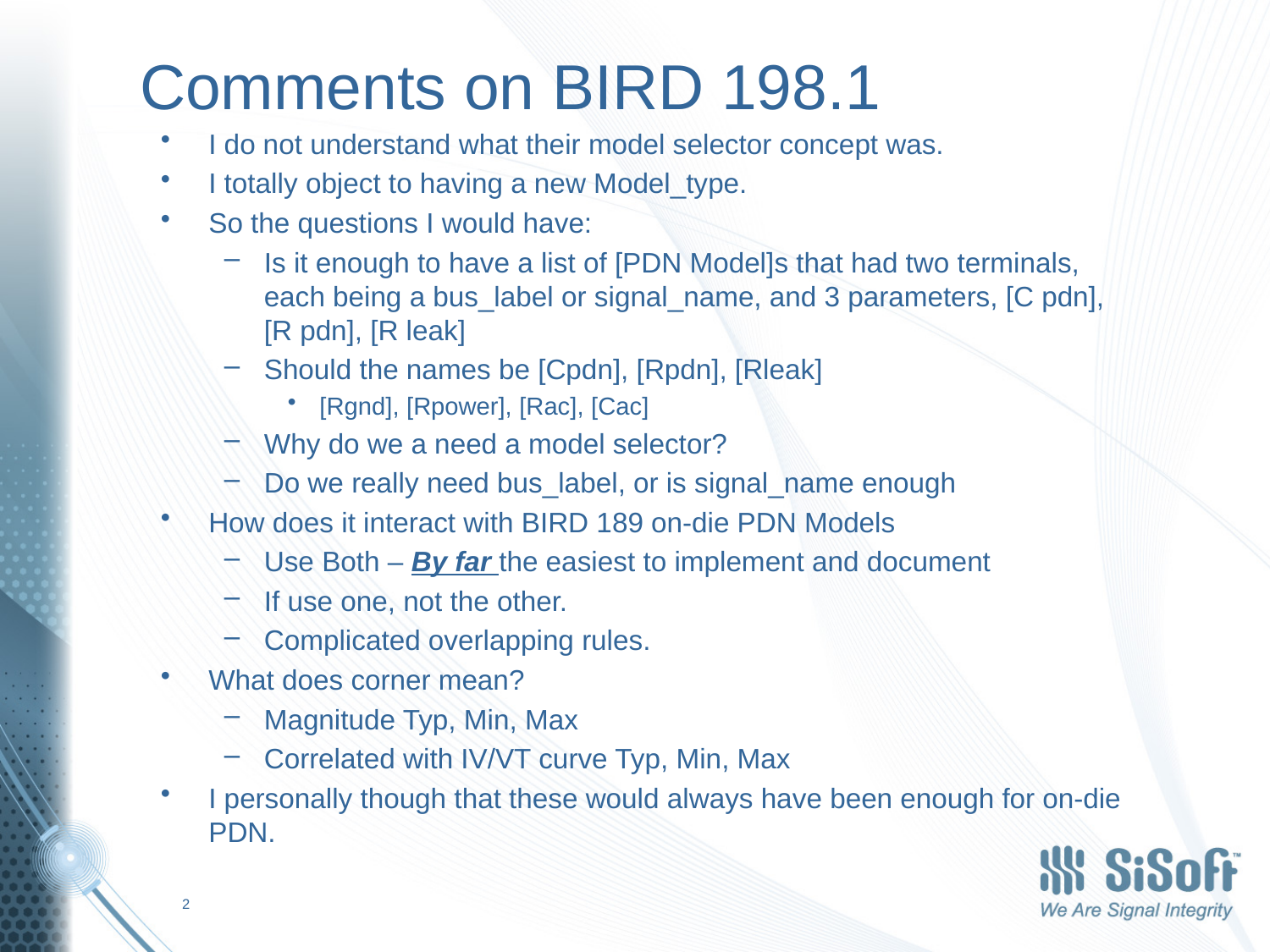

# Comments on BIRD 198.1
I do not understand what their model selector concept was.
I totally object to having a new Model_type.
So the questions I would have:
Is it enough to have a list of [PDN Model]s that had two terminals, each being a bus_label or signal_name, and 3 parameters, [C pdn], [R pdn], [R leak]
Should the names be [Cpdn], [Rpdn], [Rleak]
[Rgnd], [Rpower], [Rac], [Cac]
Why do we a need a model selector?
Do we really need bus_label, or is signal_name enough
How does it interact with BIRD 189 on-die PDN Models
Use Both – By far the easiest to implement and document
If use one, not the other.
Complicated overlapping rules.
What does corner mean?
Magnitude Typ, Min, Max
Correlated with IV/VT curve Typ, Min, Max
I personally though that these would always have been enough for on-die PDN.
2